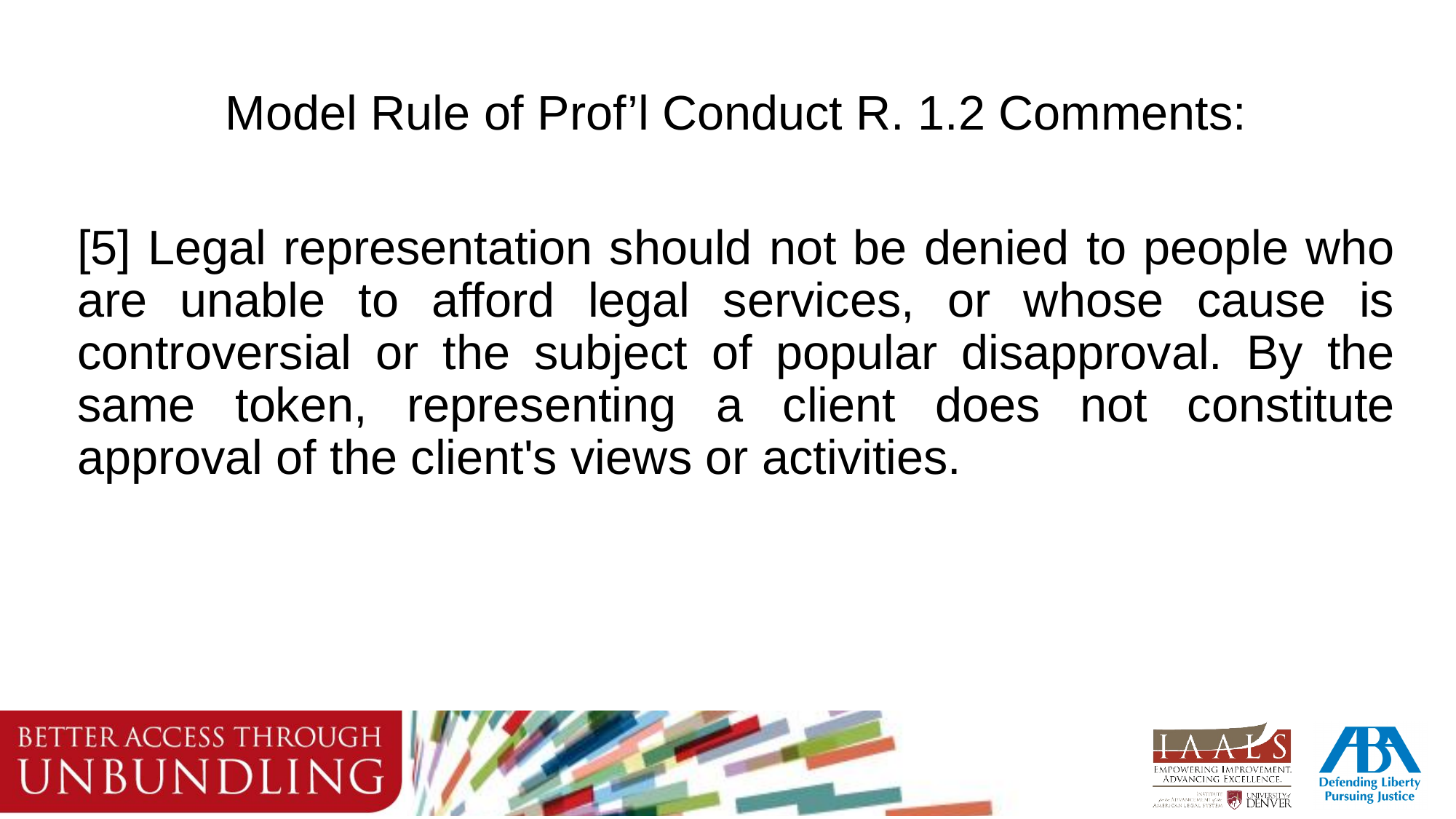

Model Rule of Prof’l Conduct R. 1.2 Comments:

[5] Legal representation should not be denied to people who are unable to afford legal services, or whose cause is controversial or the subject of popular disapproval. By the same token, representing a client does not constitute approval of the client's views or activities.